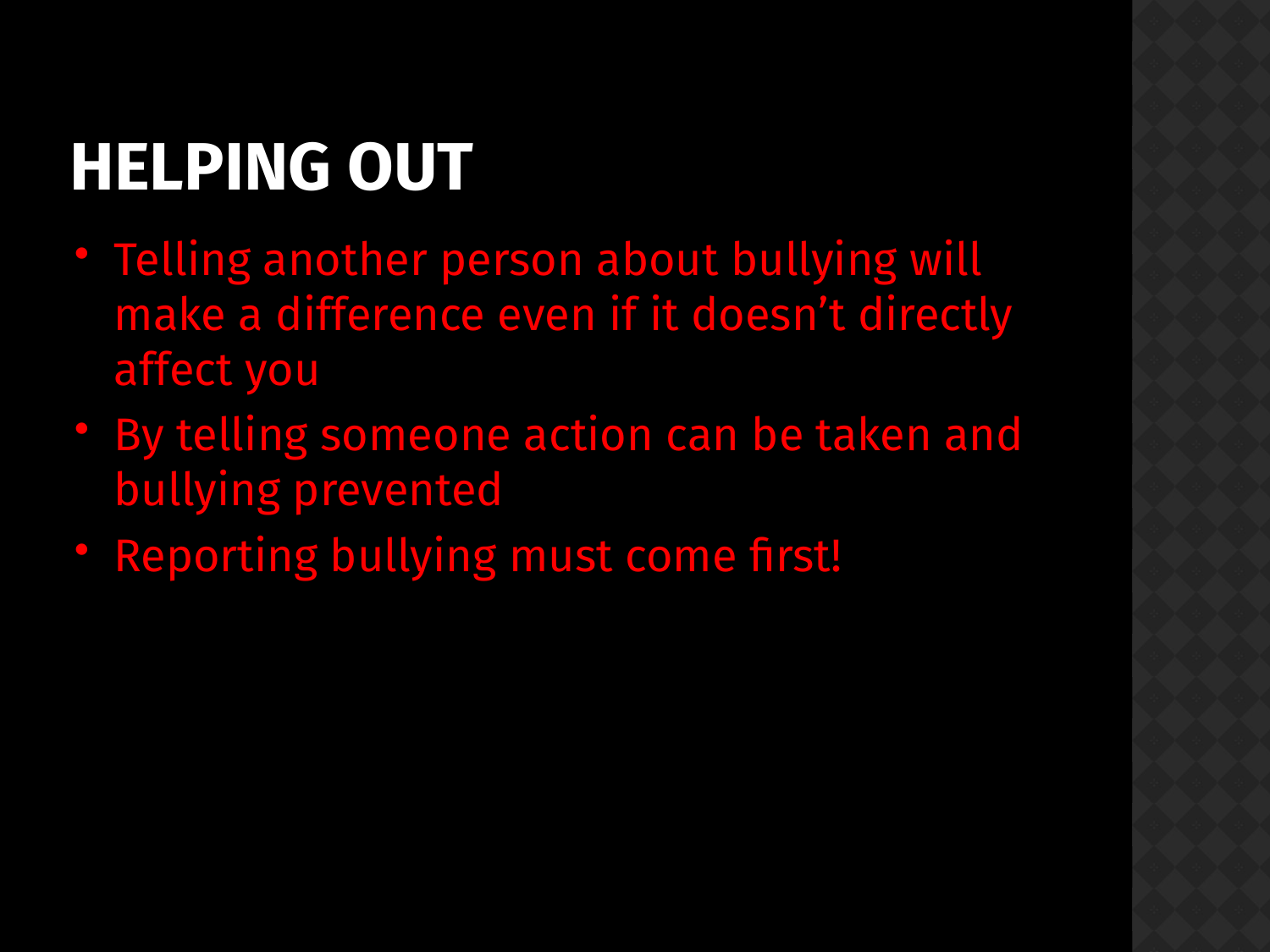

# Helping Out
Telling another person about bullying will make a difference even if it doesn’t directly affect you
By telling someone action can be taken and bullying prevented
Reporting bullying must come first!